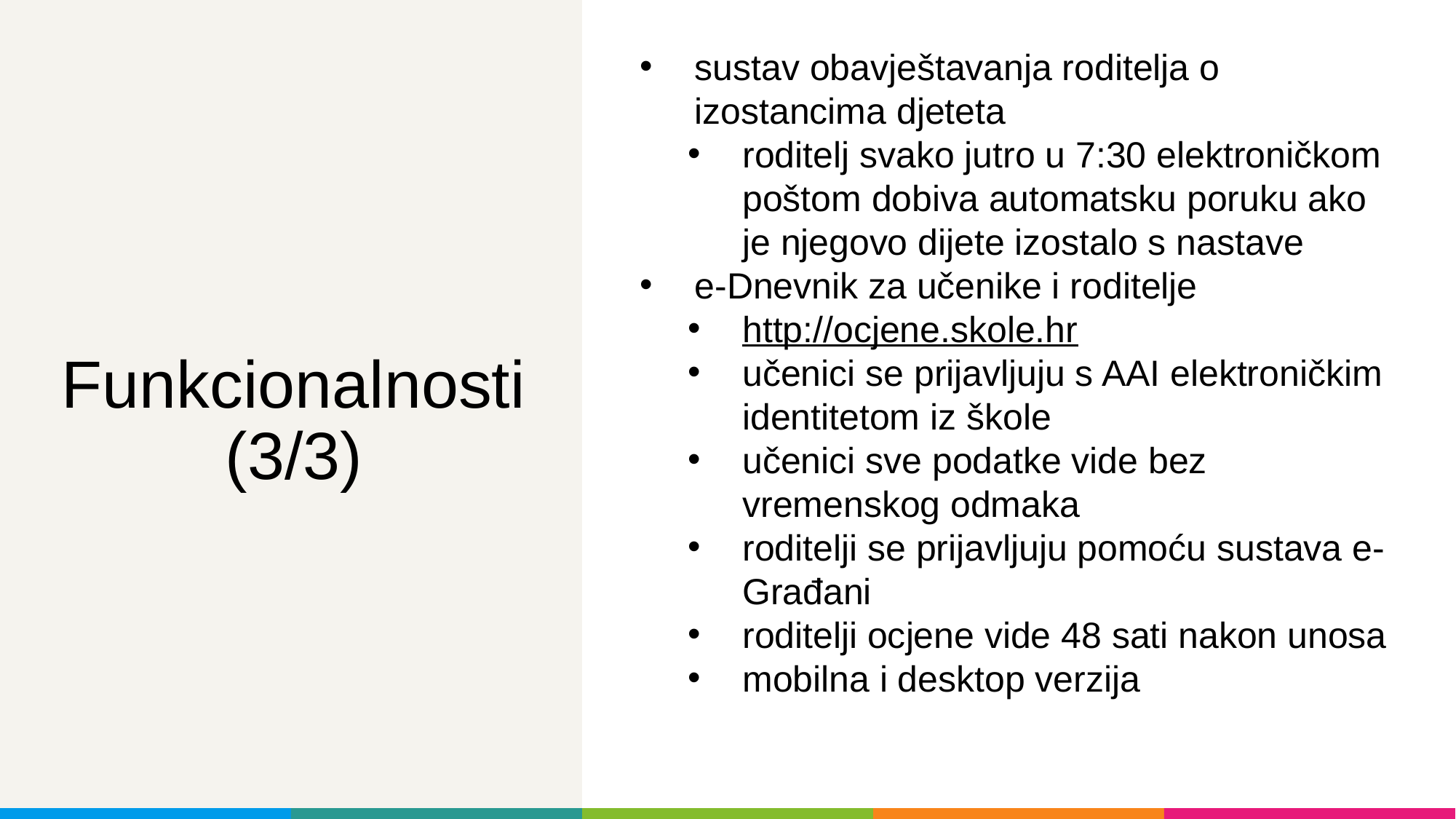

sustav obavještavanja roditelja o izostancima djeteta
roditelj svako jutro u 7:30 elektroničkom poštom dobiva automatsku poruku ako je njegovo dijete izostalo s nastave
e-Dnevnik za učenike i roditelje
http://ocjene.skole.hr
učenici se prijavljuju s AAI elektroničkim identitetom iz škole
učenici sve podatke vide bez vremenskog odmaka
roditelji se prijavljuju pomoću sustava e-Građani
roditelji ocjene vide 48 sati nakon unosa
mobilna i desktop verzija
# Funkcionalnosti (3/3)